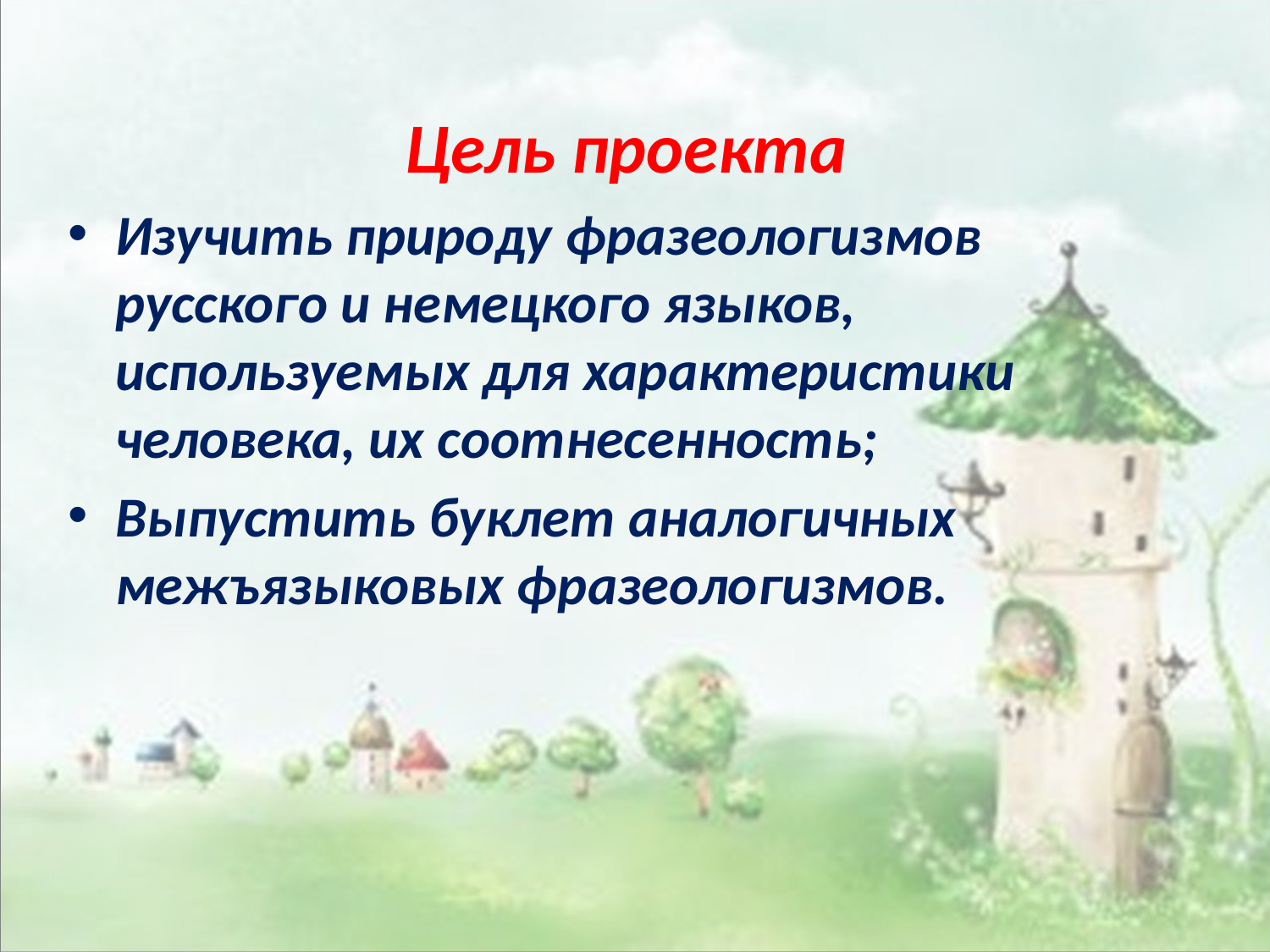

Цель проекта
Изучить природу фразеологизмов русского и немецкого языков, используемых для характеристики человека, их соотнесенность;
Выпустить буклет аналогичных межъязыковых фразеологизмов.